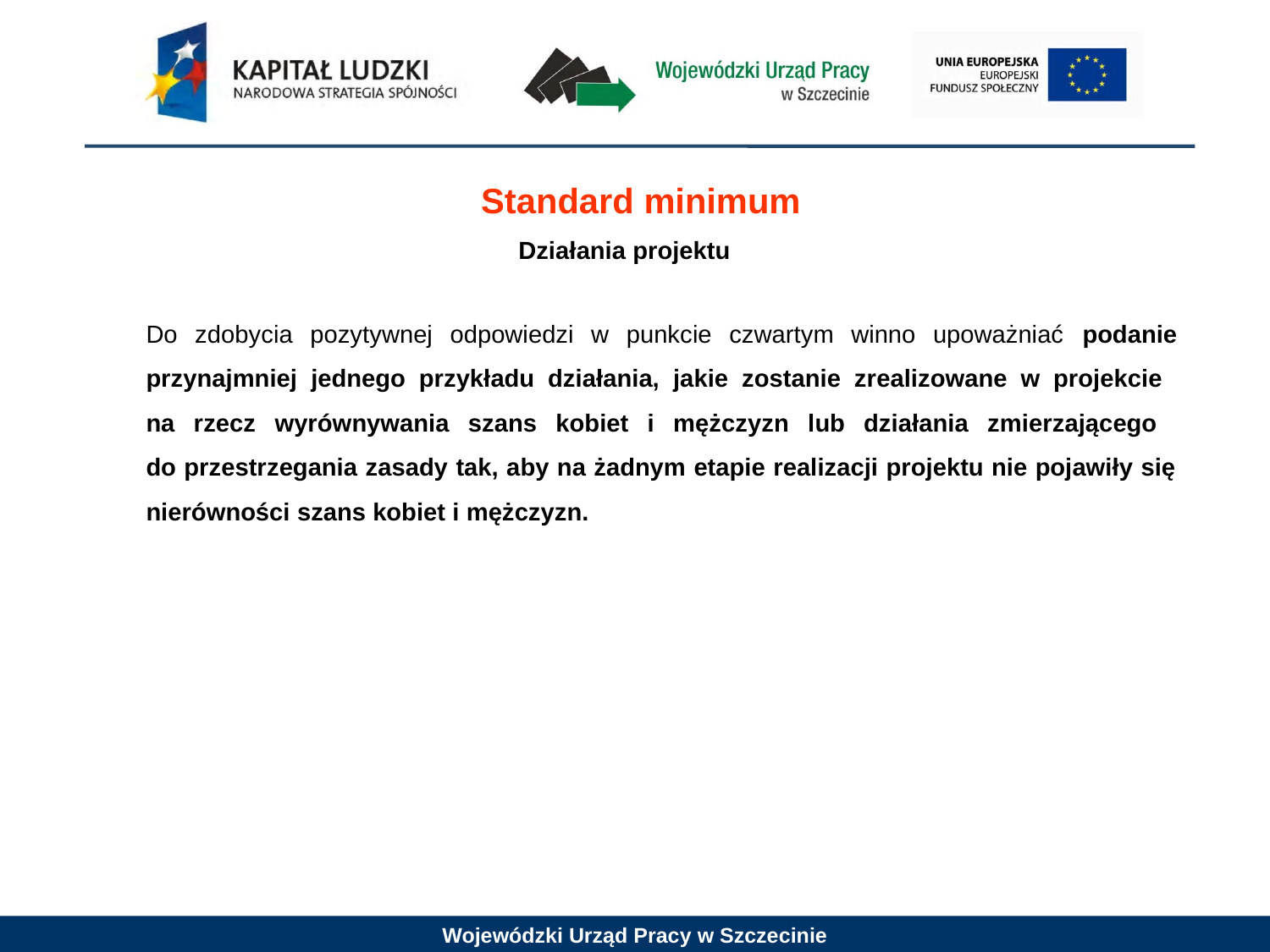

Standard minimum

Działania projektu

	Do zdobycia pozytywnej odpowiedzi w punkcie czwartym winno upoważniać podanie przynajmniej jednego przykładu działania, jakie zostanie zrealizowane w projekcie
na rzecz wyrównywania szans kobiet i mężczyzn lub działania zmierzającego
do przestrzegania zasady tak, aby na żadnym etapie realizacji projektu nie pojawiły się nierówności szans kobiet i mężczyzn.